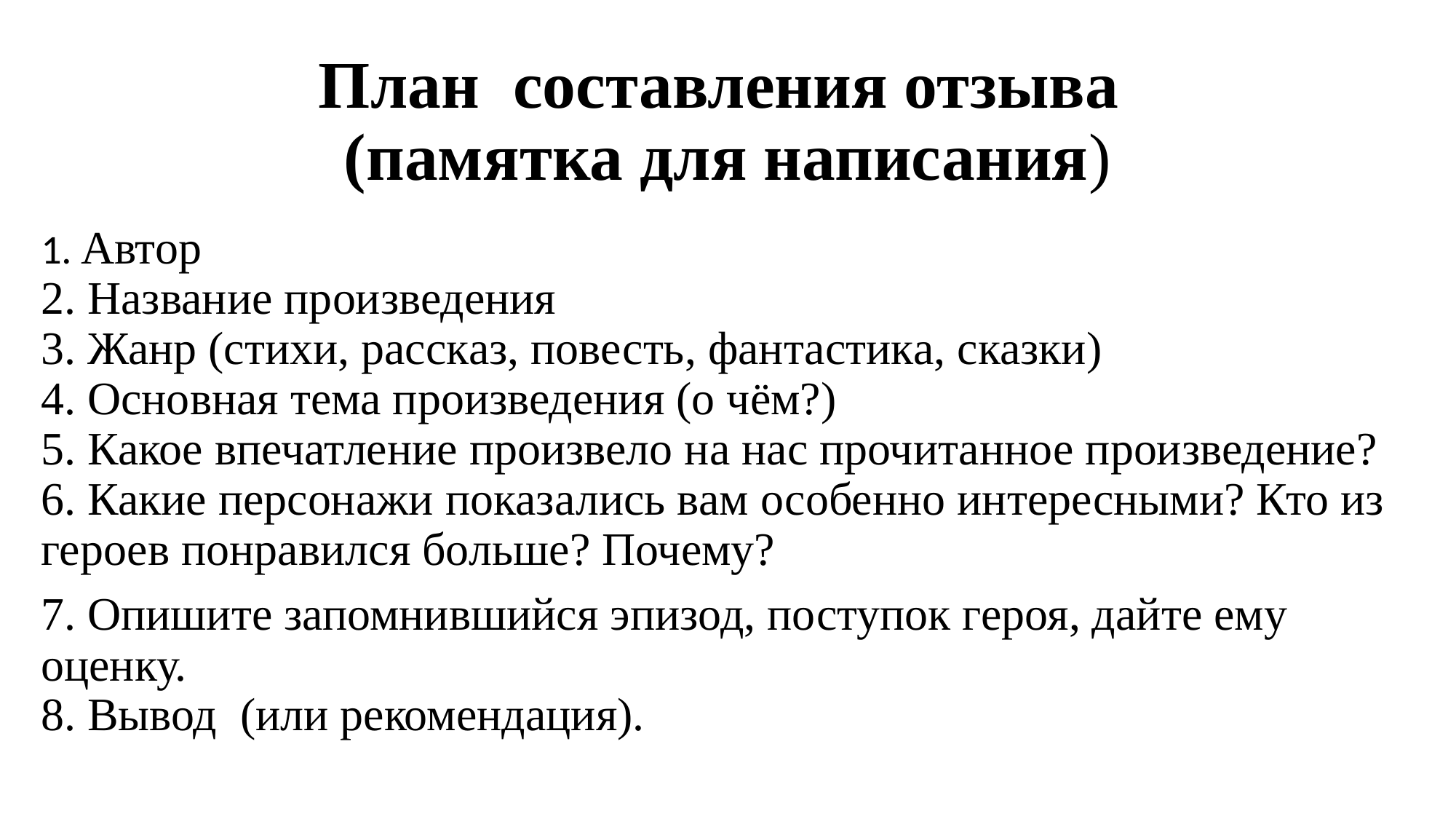

# План  составления отзыва (памятка для написания)
1. Автор
2. Название произведения
3. Жанр (стихи, рассказ, повесть, фантастика, сказки)
4. Основная тема произведения (о чём?)
5. Какое впечатление произвело на нас прочитанное произведение?
6. Какие персонажи показались вам особенно интересными? Кто из героев понравился больше? Почему?
7. Опишите запомнившийся эпизод, поступок героя, дайте ему оценку.
8. Вывод  (или рекомендация).